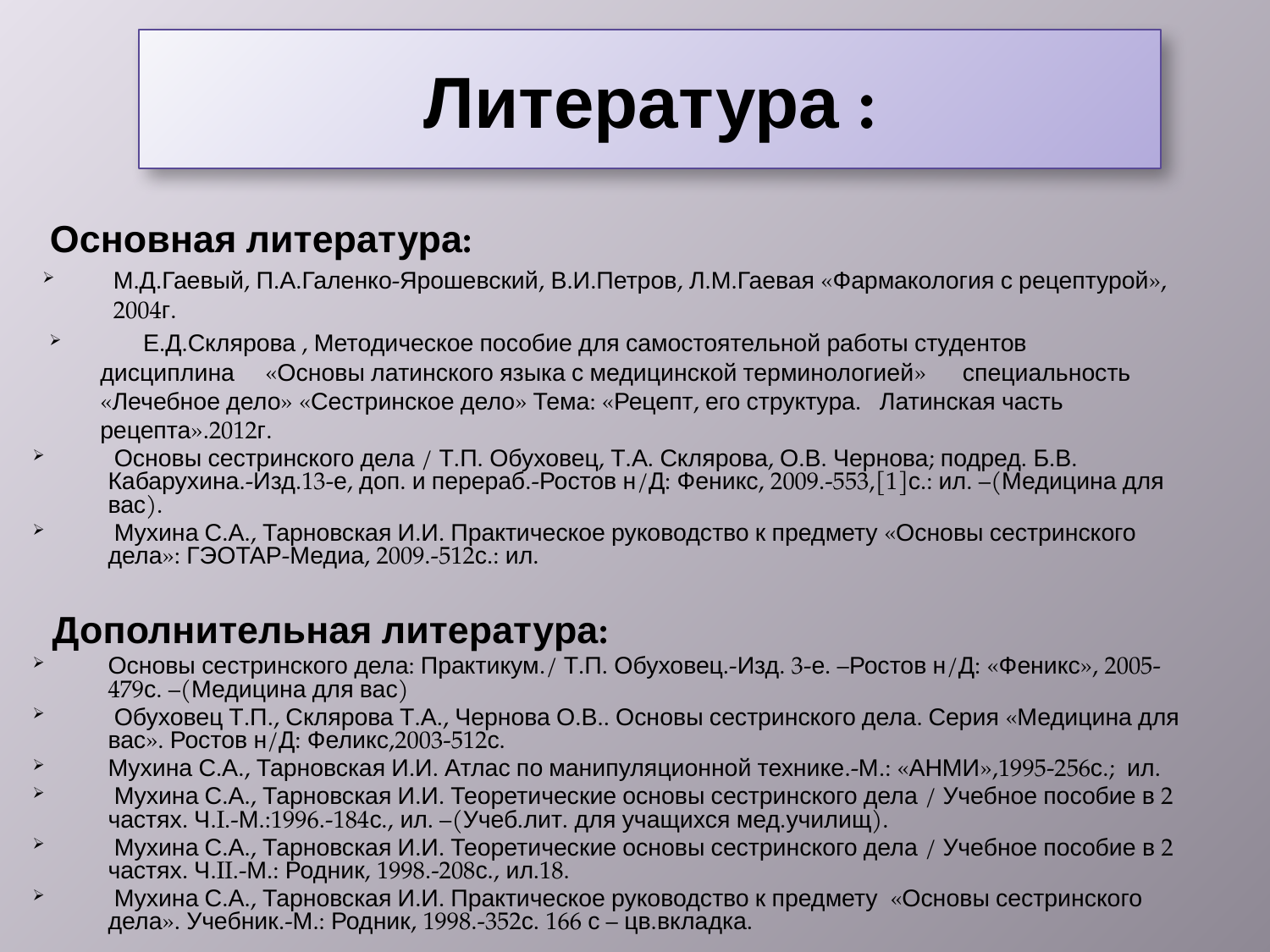

# Литература :
 Основная литература:
М.Д.Гаевый, П.А.Галенко-Ярошевский, В.И.Петров, Л.М.Гаевая «Фармакология с рецептурой», 2004г.
       Е.Д.Склярова , Методическое пособие для самостоятельной работы студентов         дисциплина     «Основы латинского языка с медицинской терминологией»      специальность «Лечебное дело» «Сестринское дело» Тема: «Рецепт, его структура.   Латинская часть рецепта».2012г.
 Основы сестринского дела / Т.П. Обуховец, Т.А. Склярова, О.В. Чернова; подред. Б.В. Кабарухина.-Изд.13-е, доп. и перераб.-Ростов н/Д: Феникс, 2009.-553,[1]с.: ил. –(Медицина для вас).
 Мухина С.А., Тарновская И.И. Практическое руководство к предмету «Основы сестринского дела»: ГЭОТАР-Медиа, 2009.-512с.: ил.

 Дополнительная литература:
Основы сестринского дела: Практикум./ Т.П. Обуховец.-Изд. 3-е. –Ростов н/Д: «Феникс», 2005-479с. –(Медицина для вас)
 Обуховец Т.П., Склярова Т.А., Чернова О.В.. Основы сестринского дела. Серия «Медицина для вас». Ростов н/Д: Феликс,2003-512с.
Мухина С.А., Тарновская И.И. Атлас по манипуляционной технике.-М.: «АНМИ»,1995-256с.;  ил.
 Мухина С.А., Тарновская И.И. Теоретические основы сестринского дела / Учебное пособие в 2 частях. Ч.I.-М.:1996.-184с., ил. –(Учеб.лит. для учащихся мед.училищ).
 Мухина С.А., Тарновская И.И. Теоретические основы сестринского дела / Учебное пособие в 2 частях. Ч.II.-М.: Родник, 1998.-208с., ил.18.
 Мухина С.А., Тарновская И.И. Практическое руководство к предмету  «Основы сестринского дела». Учебник.-М.: Родник, 1998.-352с. 166 с – цв.вкладка.